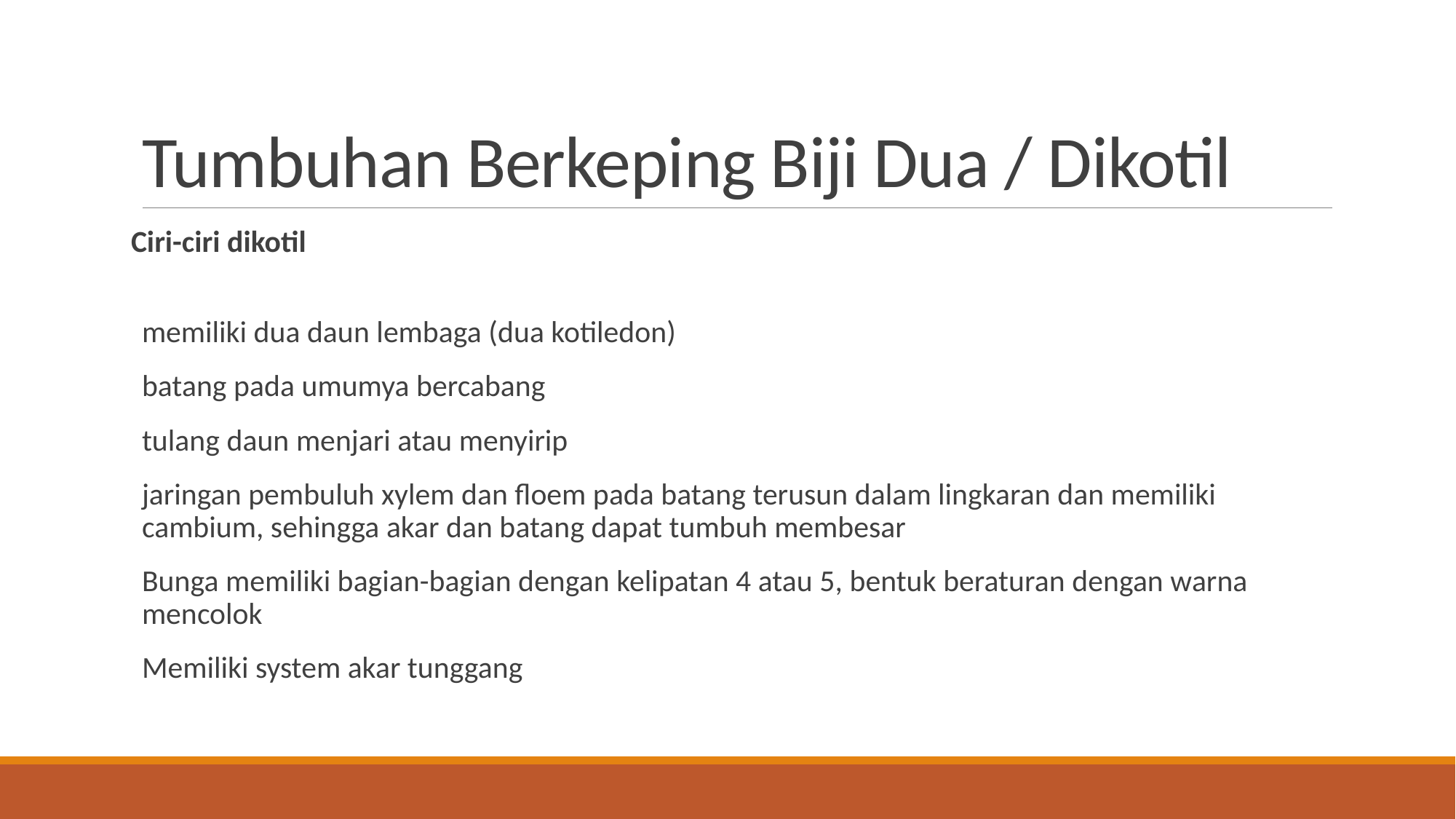

# Tumbuhan Berkeping Biji Dua / Dikotil
Ciri-ciri dikotil
memiliki dua daun lembaga (dua kotiledon)
batang pada umumya bercabang
tulang daun menjari atau menyirip
jaringan pembuluh xylem dan floem pada batang terusun dalam lingkaran dan memiliki cambium, sehingga akar dan batang dapat tumbuh membesar
Bunga memiliki bagian-bagian dengan kelipatan 4 atau 5, bentuk beraturan dengan warna mencolok
Memiliki system akar tunggang